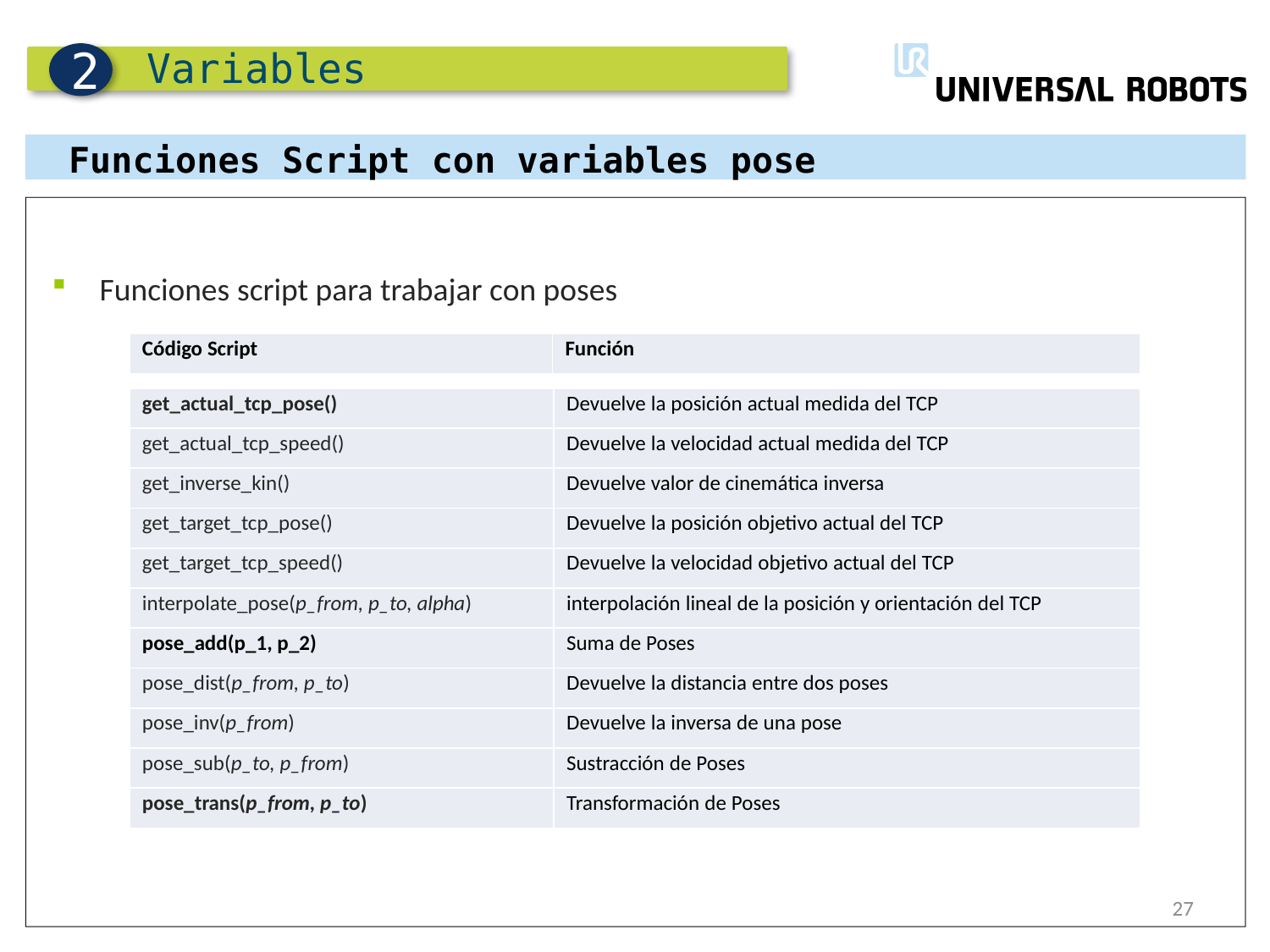

Variables

2
Funciones Script con variables pose

Funciones script para trabajar con poses

| Código Script | Función |
| --- | --- |
| get\_actual\_tcp\_pose() | Devuelve la posición actual medida del TCP |
| --- | --- |
| get\_actual\_tcp\_speed() | Devuelve la velocidad actual medida del TCP |
| get\_inverse\_kin() | Devuelve valor de cinemática inversa |
| get\_target\_tcp\_pose() | Devuelve la posición objetivo actual del TCP |
| get\_target\_tcp\_speed() | Devuelve la velocidad objetivo actual del TCP |
| interpolate\_pose(p\_from, p\_to, alpha) | interpolación lineal de la posición y orientación del TCP |
| pose\_add(p\_1, p\_2) | Suma de Poses |
| pose\_dist(p\_from, p\_to) | Devuelve la distancia entre dos poses |
| pose\_inv(p\_from) | Devuelve la inversa de una pose |
| pose\_sub(p\_to, p\_from) | Sustracción de Poses |
| pose\_trans(p\_from, p\_to) | Transformación de Poses |
27